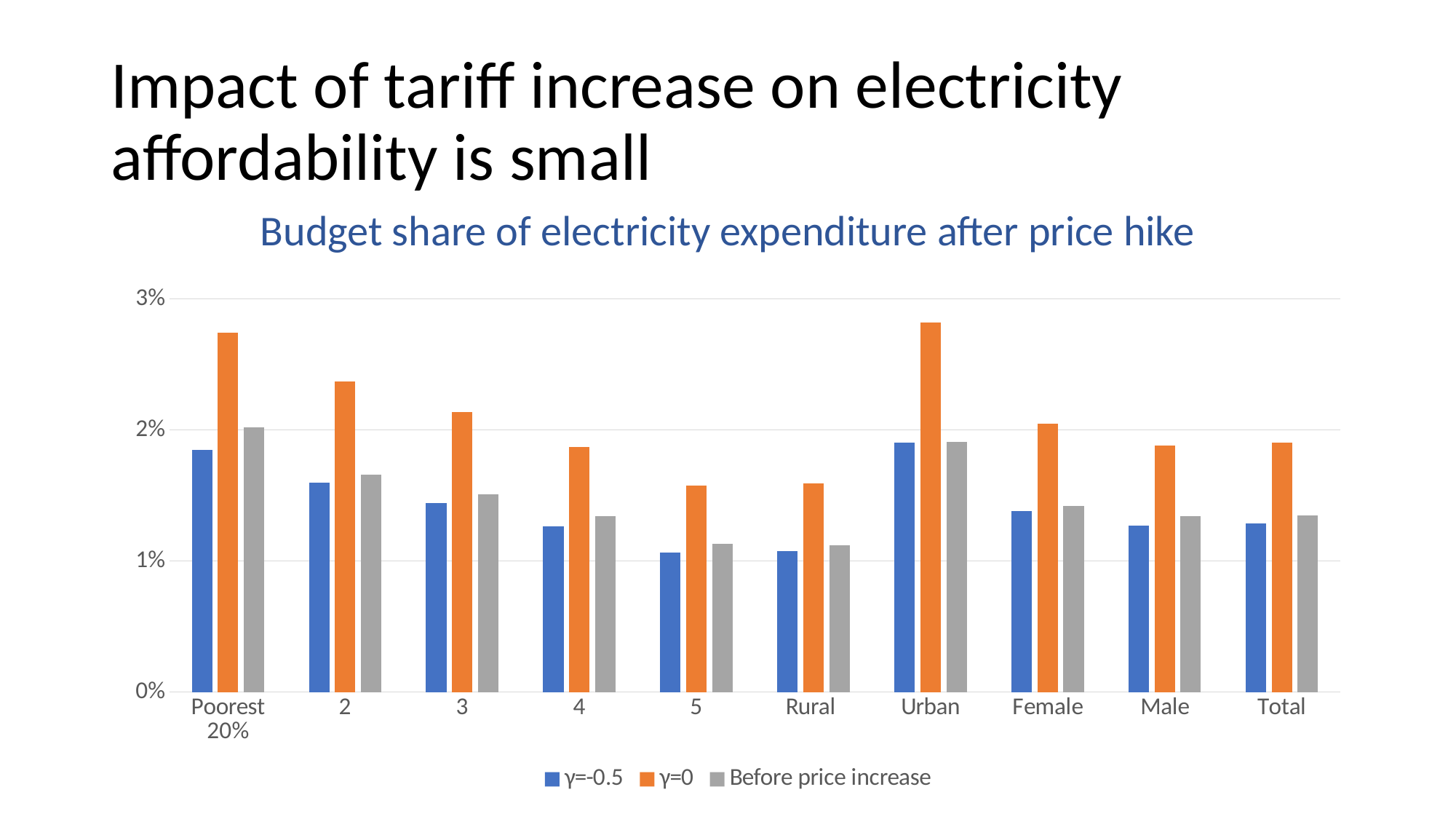

# Impact of tariff increase on electricity affordability is small
Budget share of electricity expenditure after price hike

### Chart

| Category | γ=-0.5 | γ=0 | Before price increase |
|---|---|---|---|
| Poorest 20% | 0.01849503027755812 | 0.027400045686732627 | 0.0202 |
| 2 | 0.01599125107268979 | 0.023690743286044112 | 0.0166 |
| 3 | 0.01443131166872089 | 0.021379721740671494 | 0.0151 |
| 4 | 0.01263005309252272 | 0.01871118915376652 | 0.0134 |
| 5 | 0.010650285152057045 | 0.015778200104237333 | 0.0113 |
| Rural  | 0.010758242968496739 | 0.01593813757428169 | 0.0112 |
| Urban | 0.019049425075476946 | 0.028221370695467735 | 0.0191 |
| Female | 0.013841426055929074 | 0.020505817266445937 | 0.0142 |
| Male | 0.012686391818131857 | 0.018794654619687268 | 0.0134 |
| Total | 0.012866166678582982 | 0.019060988131283887 | 0.0135 |